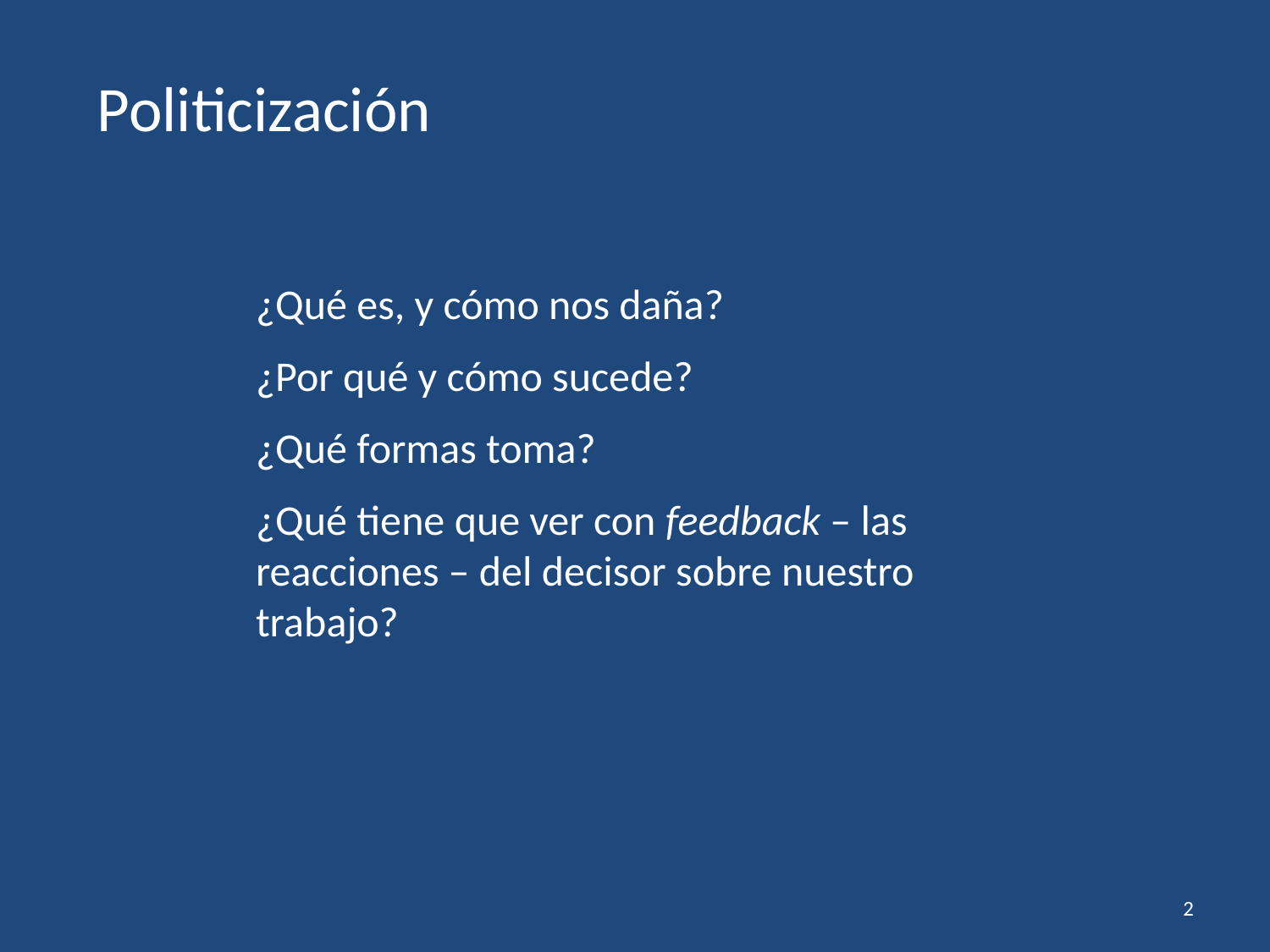

# Politicización

¿Qué es, y cómo nos daña?
¿Por qué y cómo sucede?
¿Qué formas toma?
¿Qué tiene que ver con feedback – las reacciones – del decisor sobre nuestro trabajo?

2